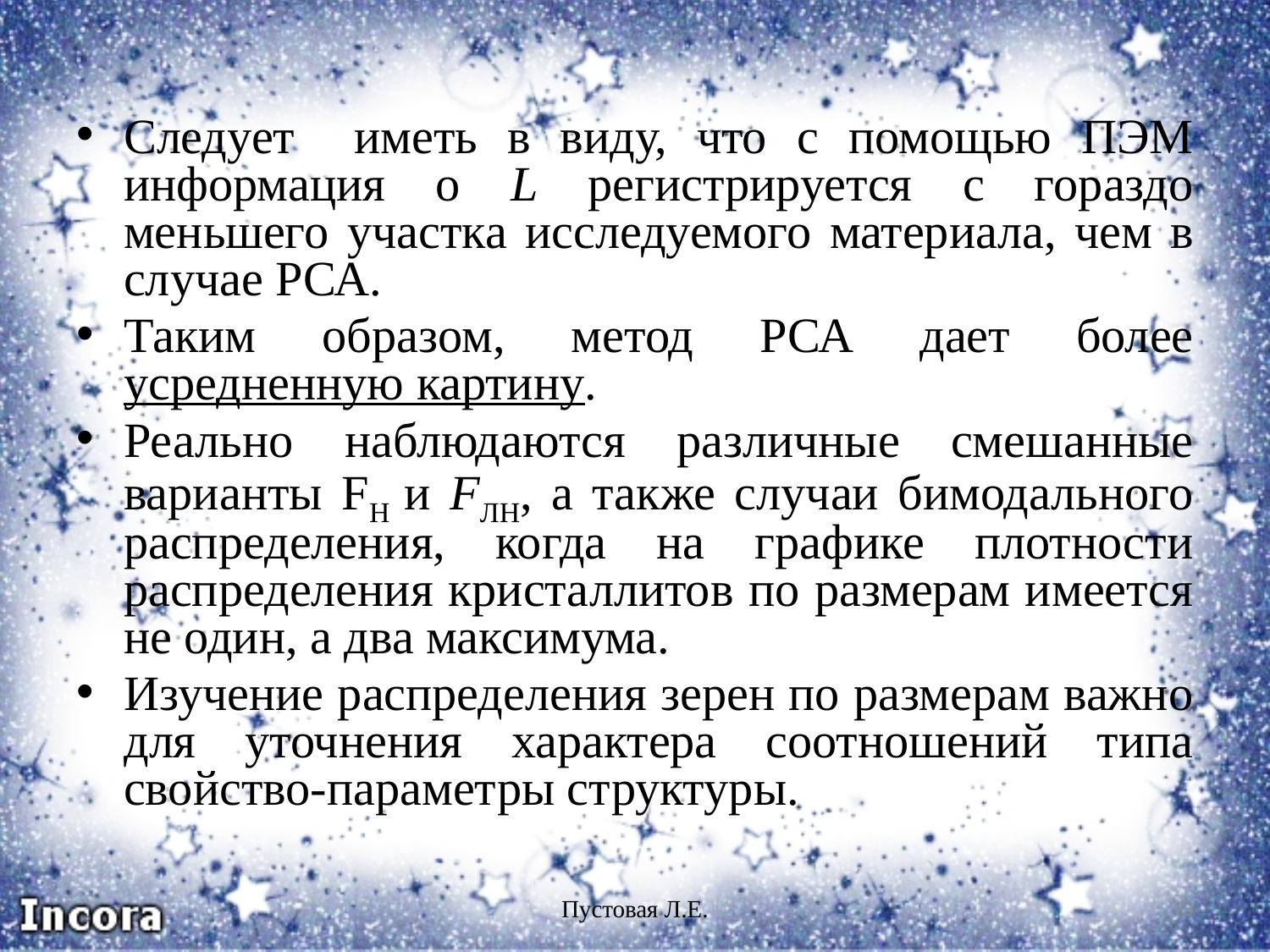

Следует  иметь в виду, что с помощью ПЭМ информация о L регистрируется с гораздо меньшего участка исследуемого материала, чем в случае РСА.
Таким образом, метод РСА дает более усредненную картину.
Реально наблюдаются различные смешанные варианты FН и FЛН, а также случаи бимодального распределения, когда на графике плотности распределения кристаллитов по размерам имеется не один, а два максимума.
Изучение распределения зерен по размерам важно для уточнения характера соотношений типа свойство-параметры структуры.
Пустовая Л.Е.
13